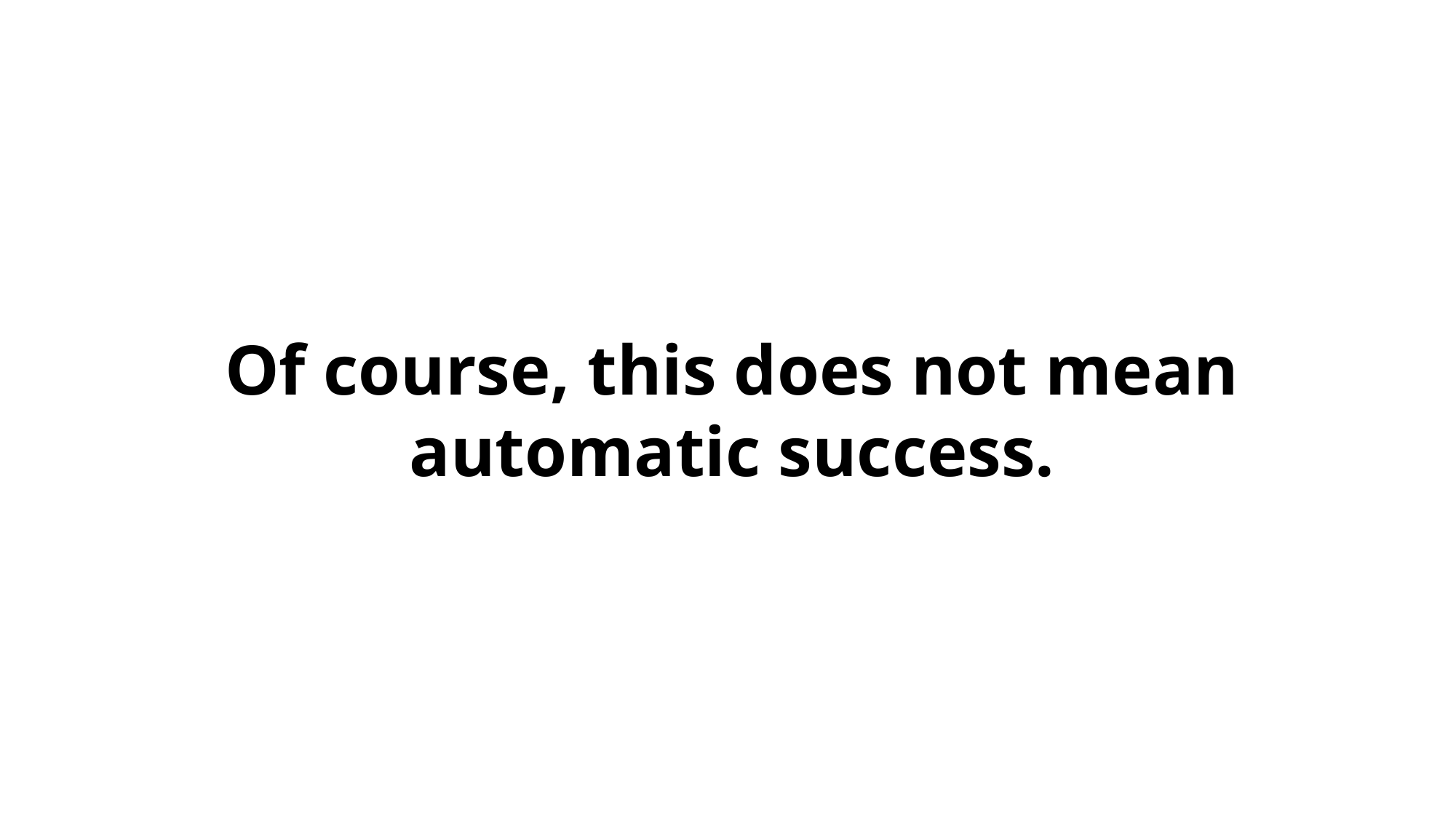

Of course, this does not mean automatic success.